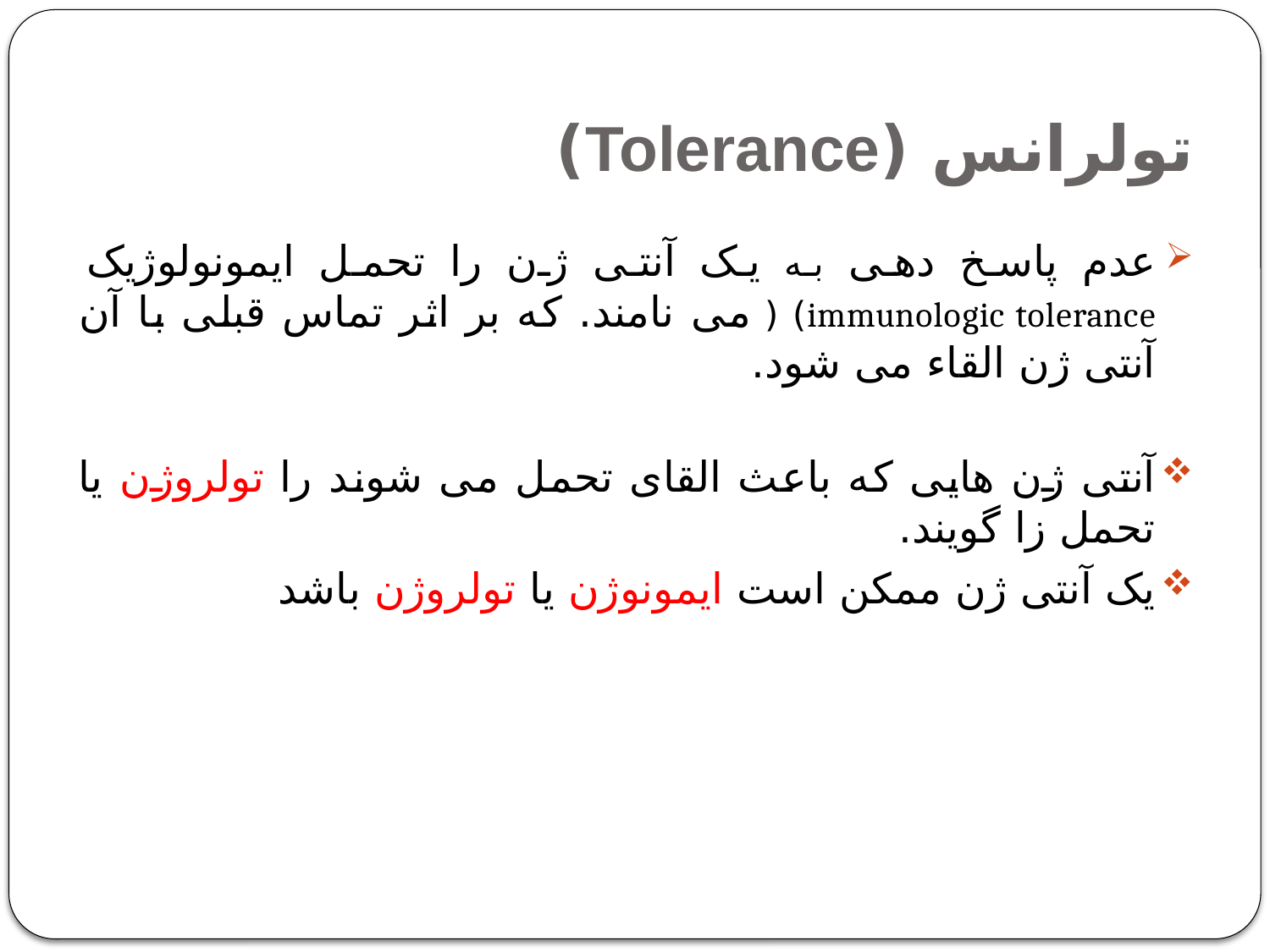

# تولرانس (Tolerance)
عدم پاسخ دهی به یک آنتی ژن را تحمل ایمونولوژیک immunologic tolerance) ( می نامند. که بر اثر تماس قبلی با آن آنتی ژن القاء می شود.

آنتی ژن هایی که باعث القای تحمل می شوند را تولروژن یا تحمل زا گویند.
یک آنتی ژن ممکن است ایمونوژن یا تولروژن باشد